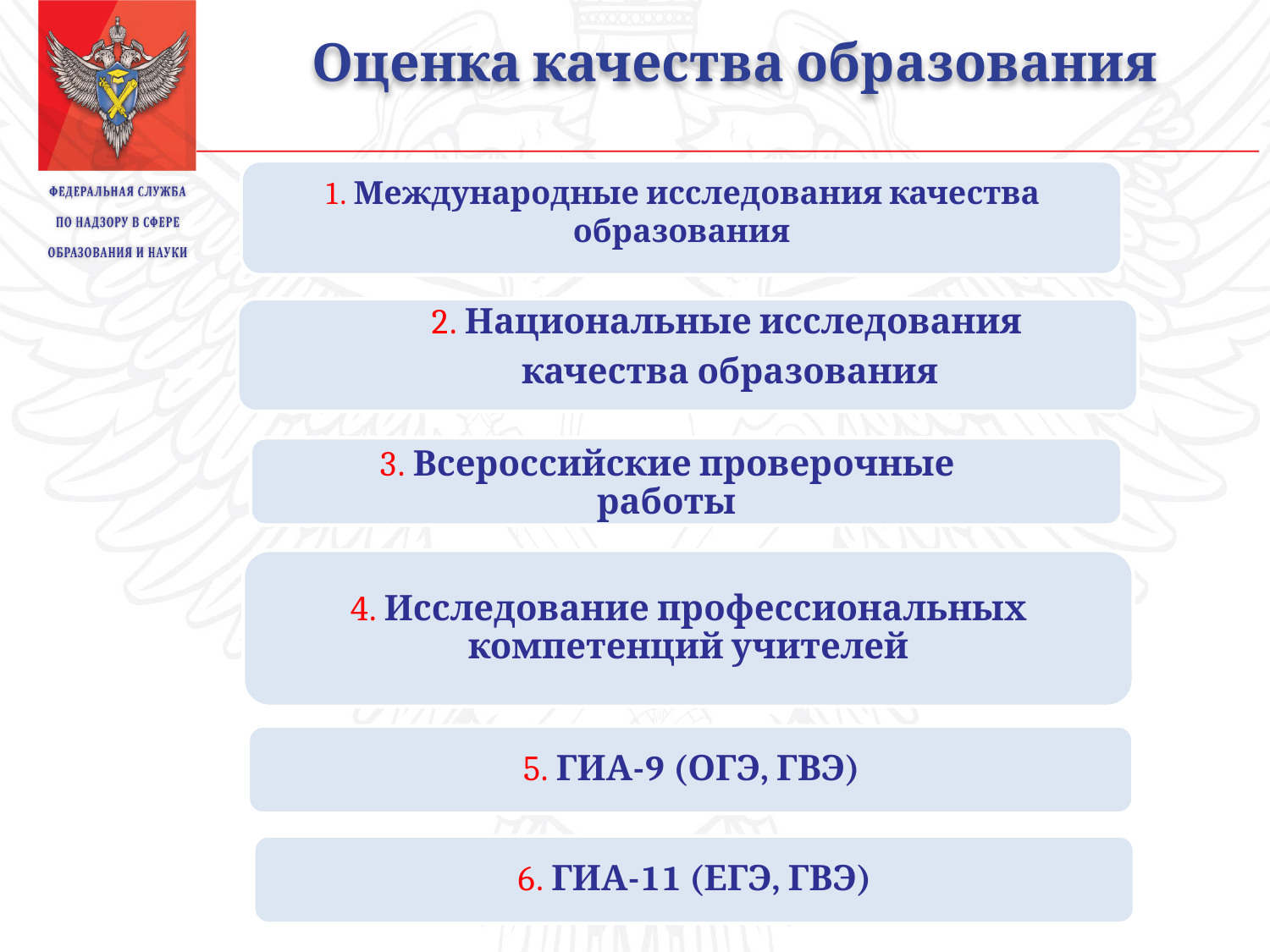

Оценка качества образования
1. Международные исследования качества образования

2. Национальные исследования
 качества образования

3. Всероссийские проверочные работы

4. Исследование профессиональных компетенций учителей

5. ГИА-9 (ОГЭ, ГВЭ)

6. ГИА-11 (ЕГЭ, ГВЭ)